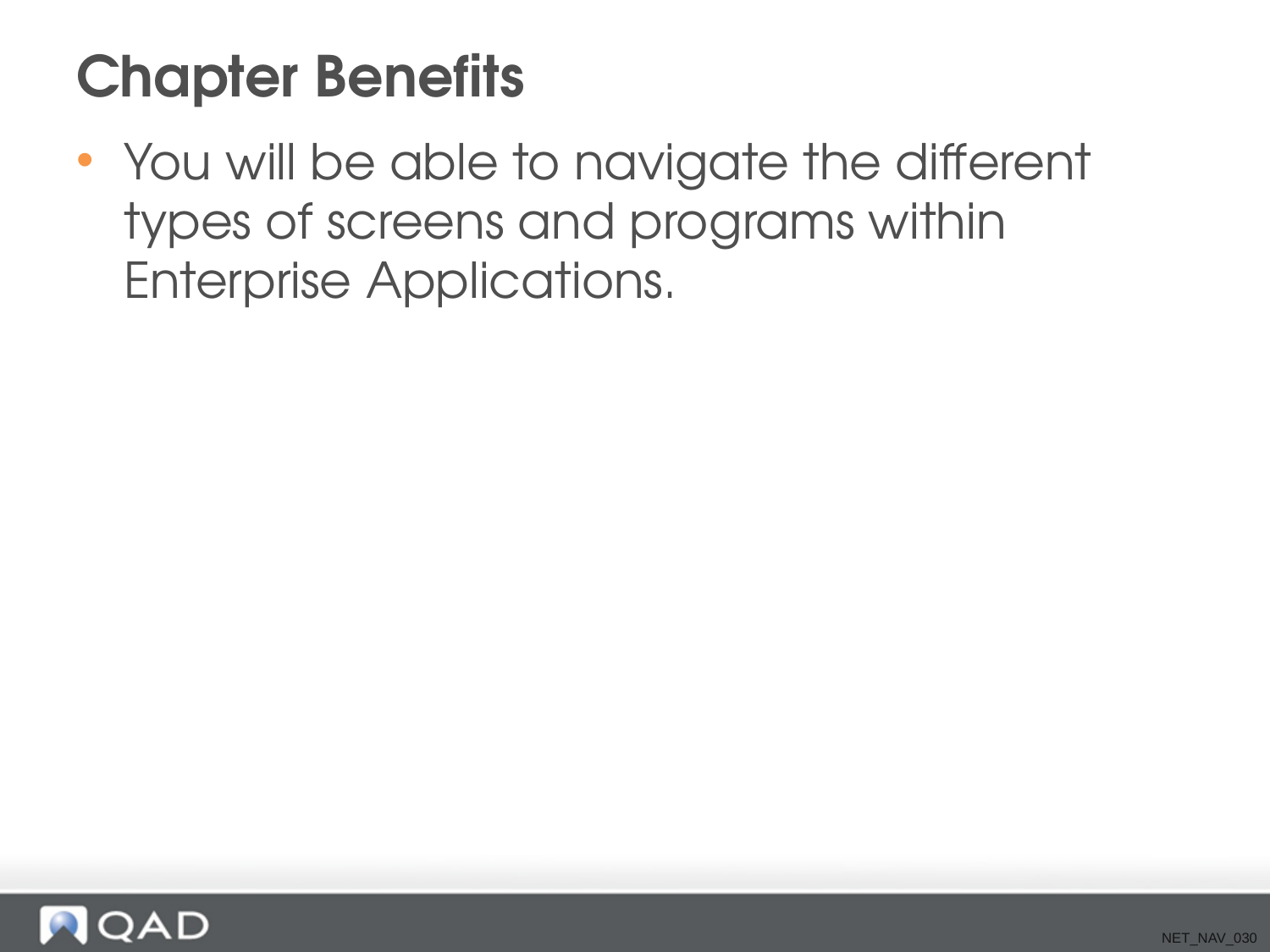

# Chapter Benefits
You will be able to navigate the different types of screens and programs within Enterprise Applications.

NET_NAV_030